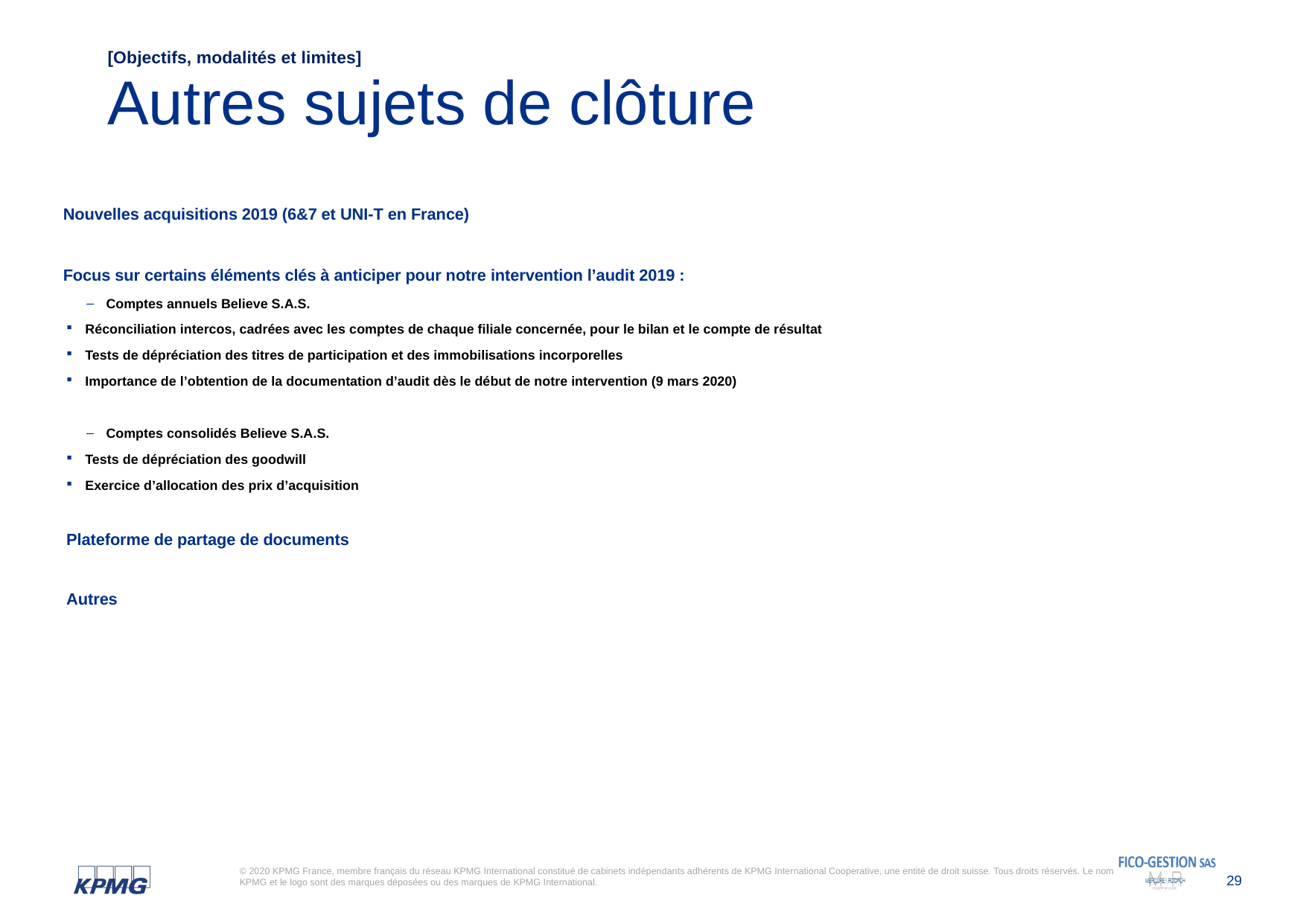

[Objectifs, modalités et limites]
Autres sujets de clôture
Nouvelles acquisitions 2019 (6&7 et UNI-T en France)

Focus sur certains éléments clés à anticiper pour notre intervention l’audit 2019 :
Comptes annuels Believe S.A.S.
Réconciliation intercos, cadrées avec les comptes de chaque filiale concernée, pour le bilan et le compte de résultat
Tests de dépréciation des titres de participation et des immobilisations incorporelles
Importance de l’obtention de la documentation d’audit dès le début de notre intervention (9 mars 2020)

Comptes consolidés Believe S.A.S.
Tests de dépréciation des goodwill
Exercice d’allocation des prix d’acquisition

Plateforme de partage de documents

Autres